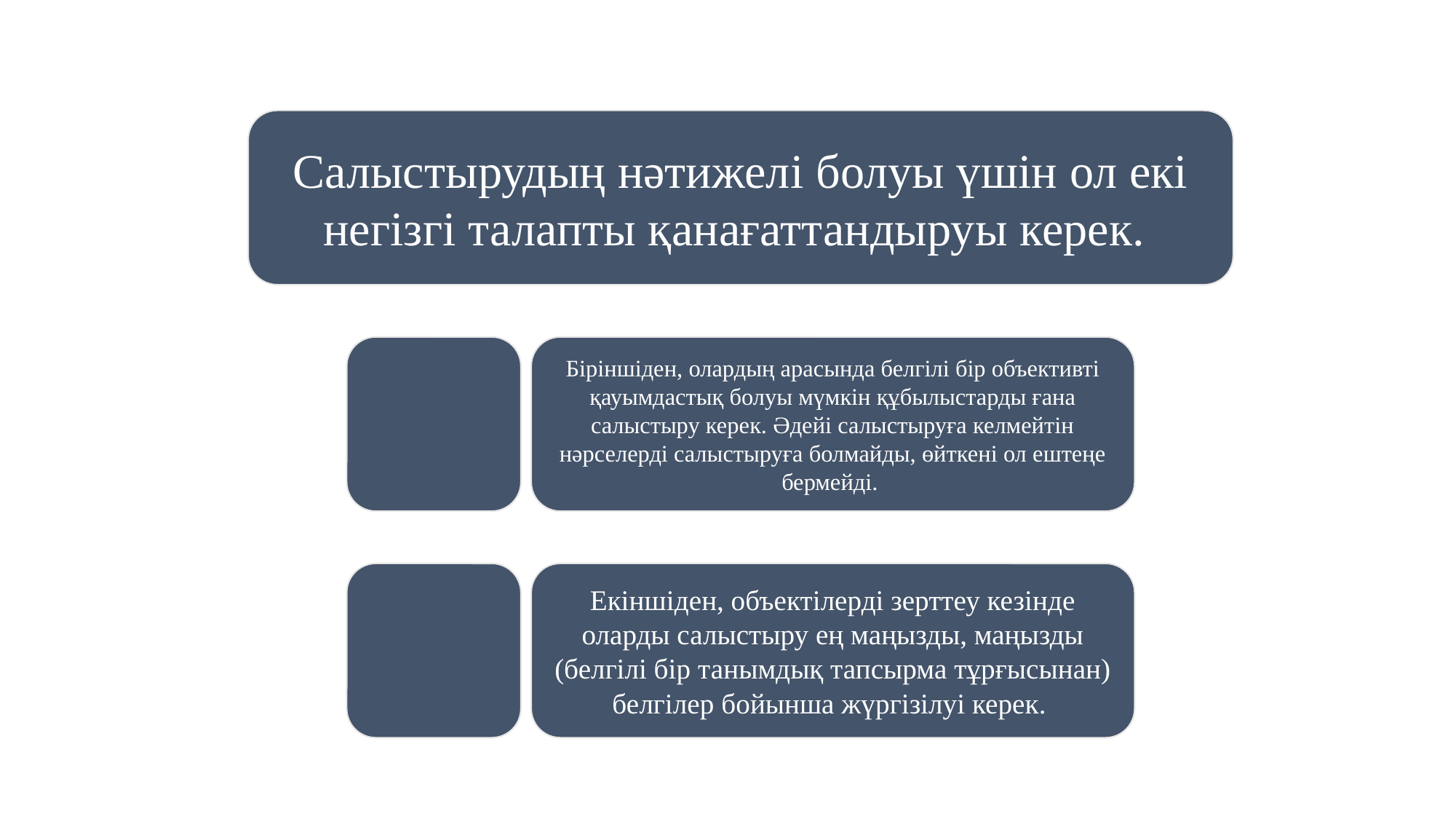

Салыстырудың нәтижелі болуы үшін ол екі негізгі талапты қанағаттандыруы керек.
Біріншіден, олардың арасында белгілі бір объективті қауымдастық болуы мүмкін құбылыстарды ғана салыстыру керек. Әдейі салыстыруға келмейтін нәрселерді салыстыруға болмайды, өйткені ол ештеңе бермейді.
Екіншіден, объектілерді зерттеу кезінде оларды салыстыру ең маңызды, маңызды (белгілі бір танымдық тапсырма тұрғысынан) белгілер бойынша жүргізілуі керек.